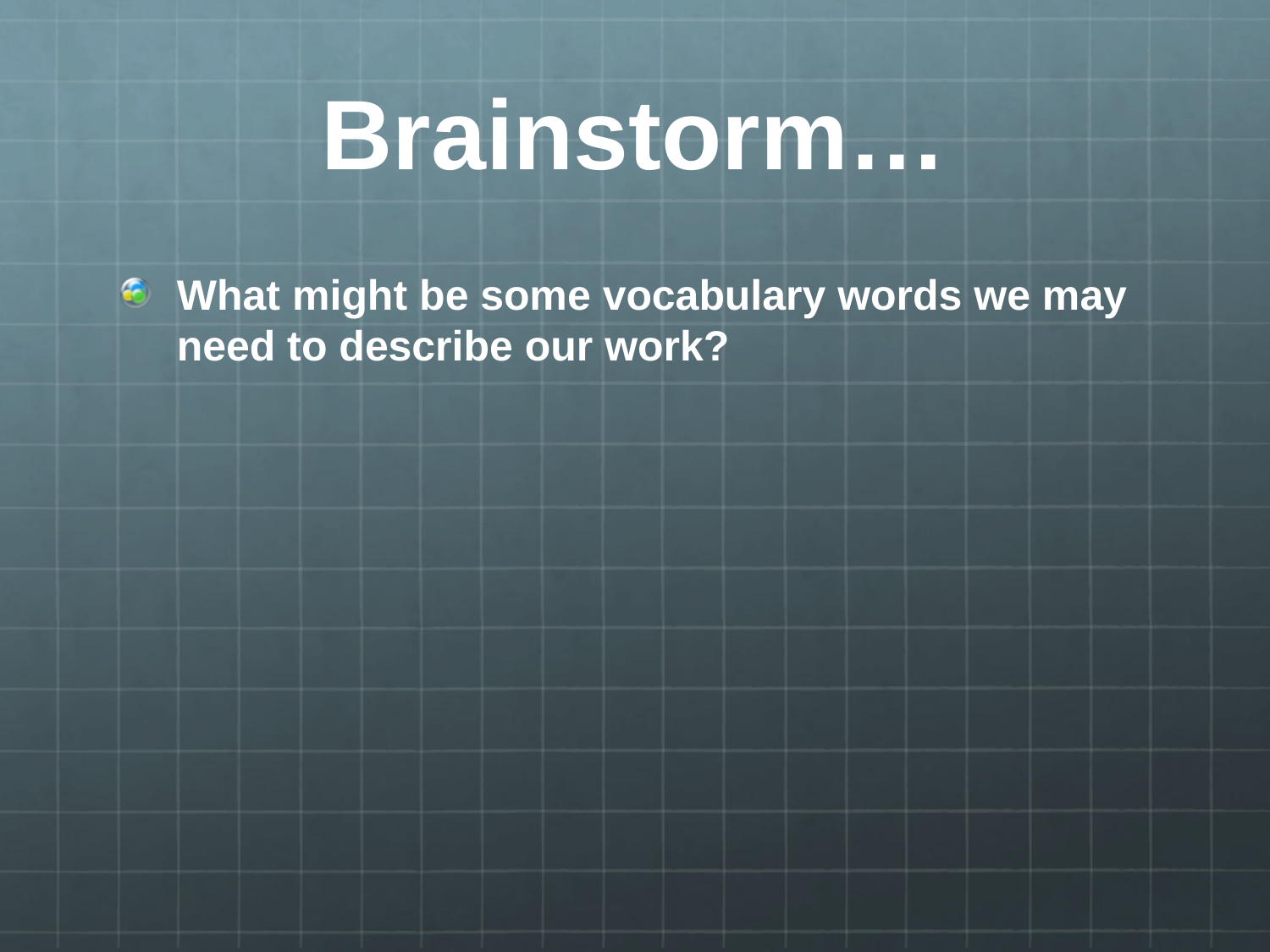

# Brainstorm…
What might be some vocabulary words we may need to describe our work?